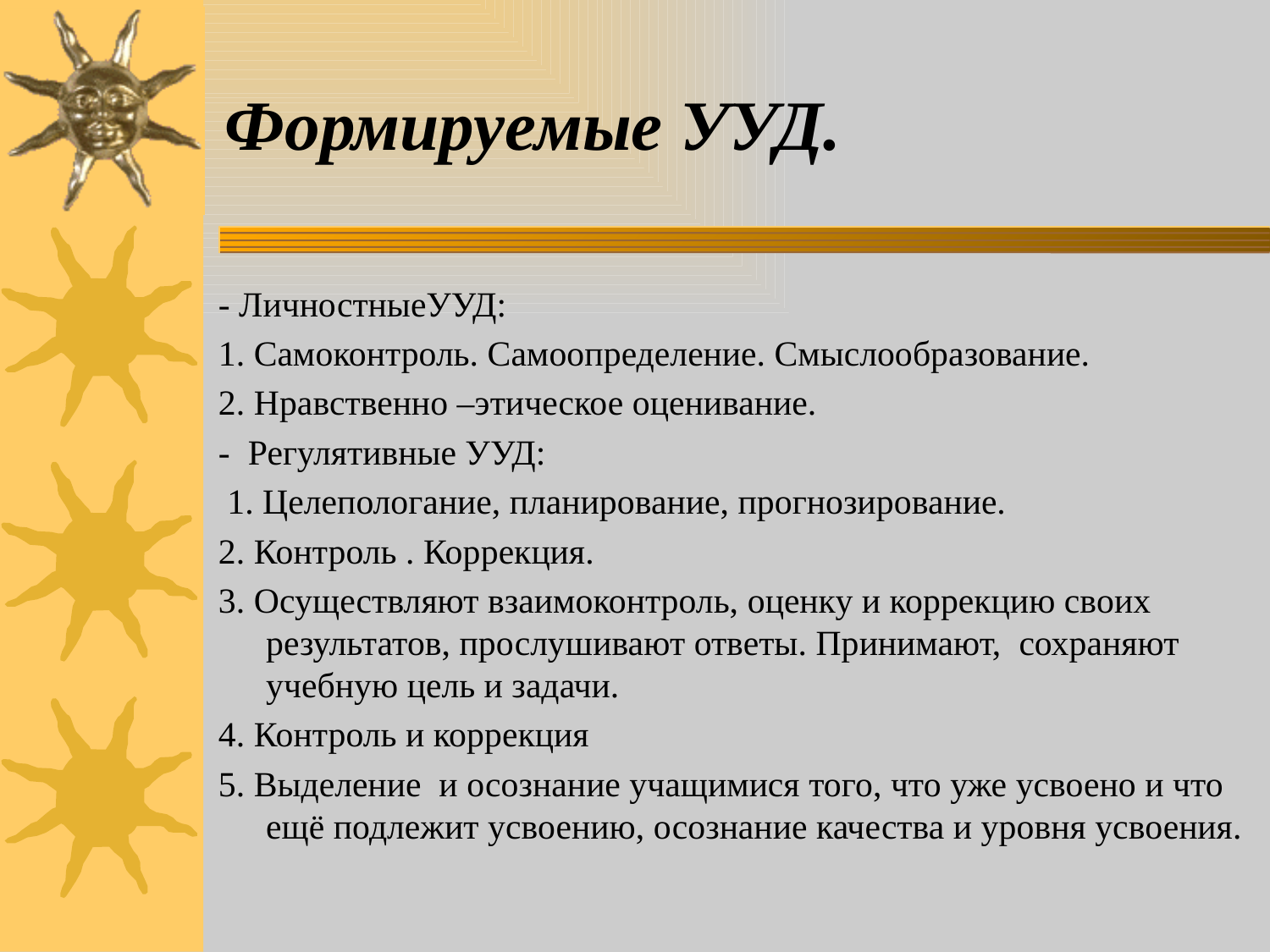

# Формируемые УУД.
- ЛичностныеУУД:
1. Самоконтроль. Самоопределение. Смыслообразование.
2. Нравственно –этическое оценивание.
-  Регулятивные УУД:
 1. Целепологание, планирование, прогнозирование.
2. Контроль . Коррекция.
3. Осуществляют взаимоконтроль, оценку и коррекцию своих результатов, прослушивают ответы. Принимают,  сохраняют учебную цель и задачи.
4. Контроль и коррекция
5. Выделение  и осознание учащимися того, что уже усвоено и что ещё подлежит усвоению, осознание качества и уровня усвоения.